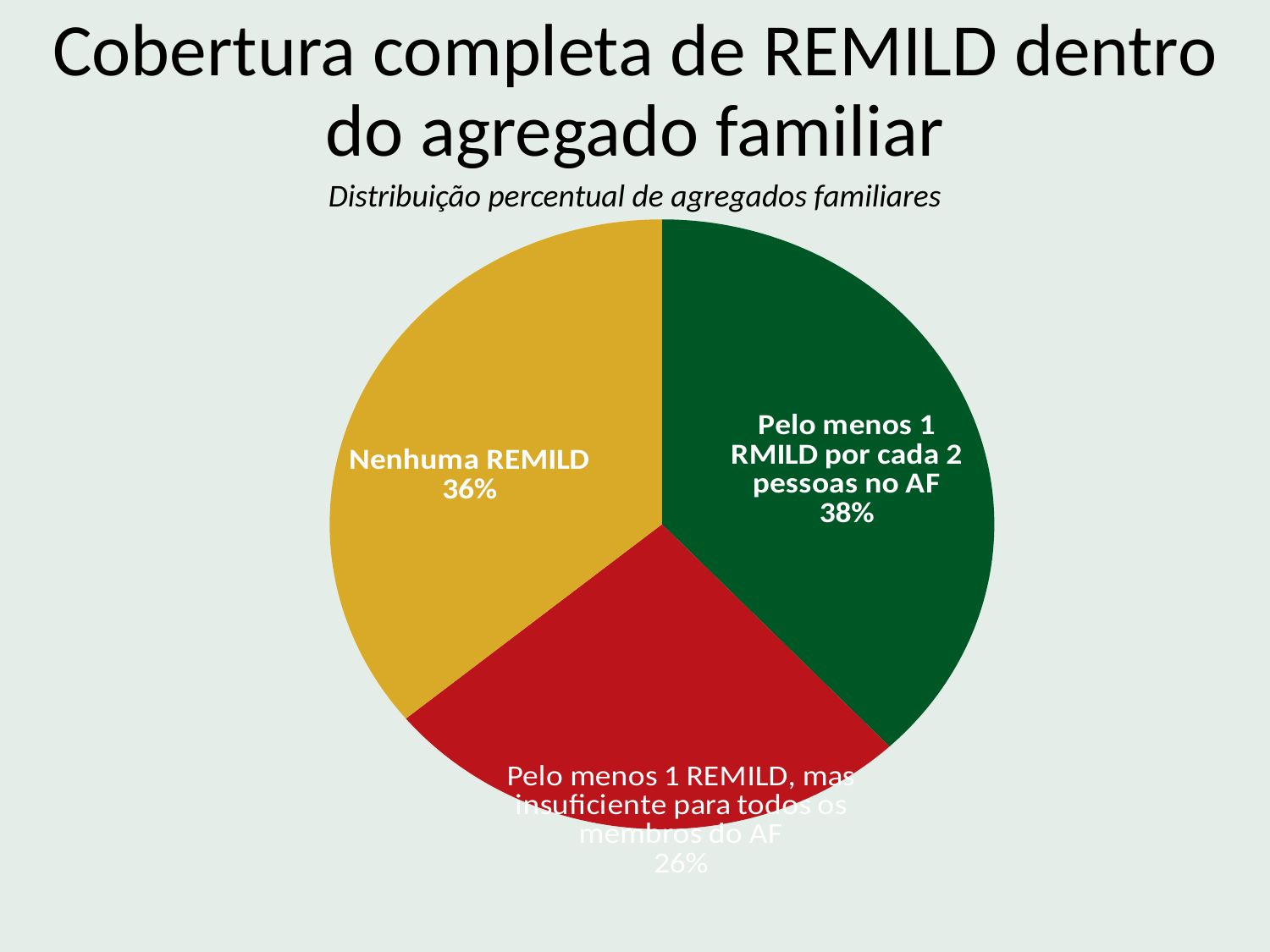

Cobertura completa de REMILD dentro do agregado familiar
Distribuição percentual de agregados familiares

### Chart

| Category | Sales |
|---|---|
| Pelo menos 1 RMILD por cada 2 pessoas no AF | 38.0 |
| Pelo menos 1 REMILD, mas insuficiente para todos os membros do AF | 26.0 |
| Nenhuma REMILD | 36.0 |